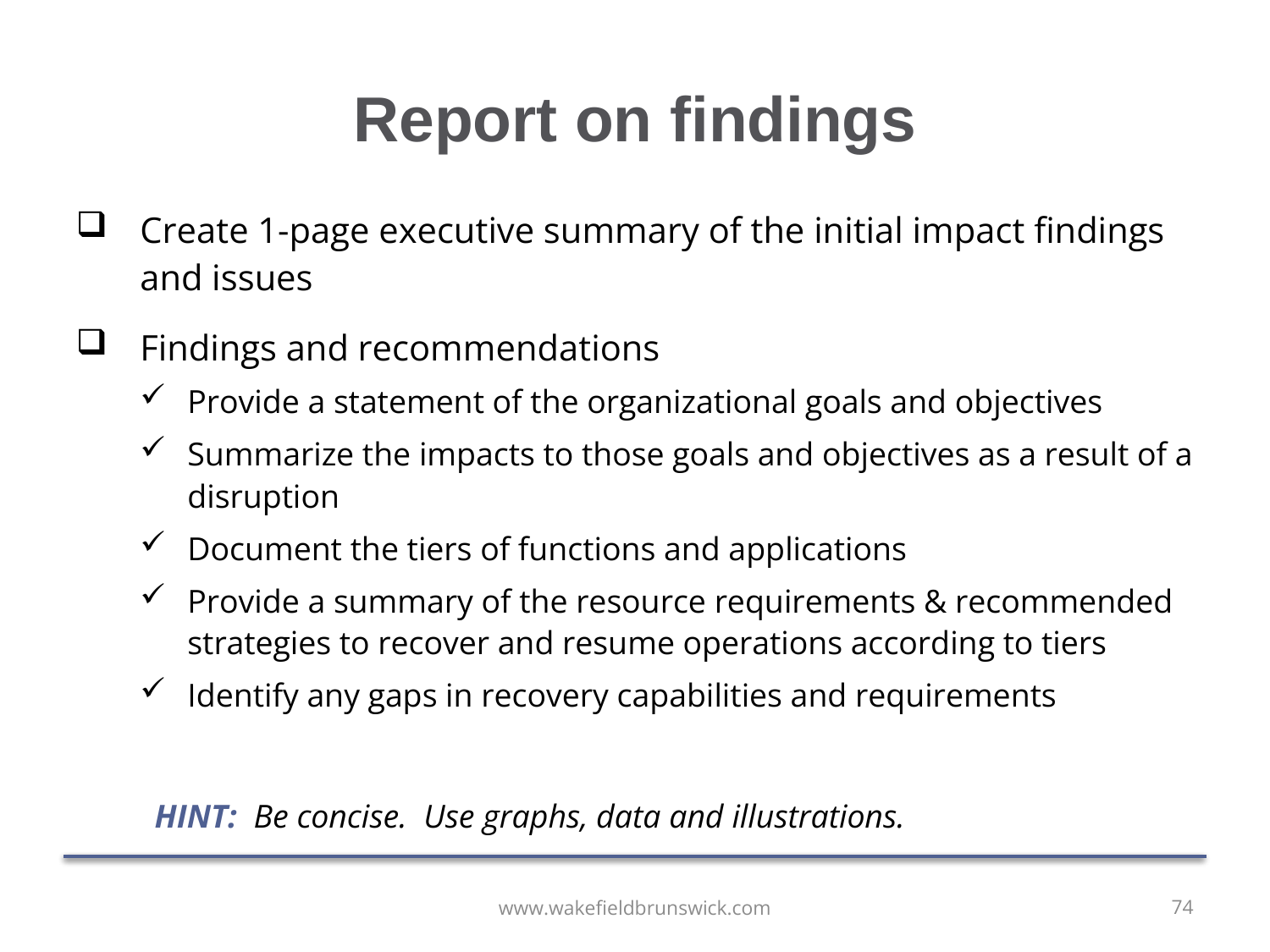

# Report on findings
Create 1-page executive summary of the initial impact findings and issues
Findings and recommendations
Provide a statement of the organizational goals and objectives
Summarize the impacts to those goals and objectives as a result of a disruption
Document the tiers of functions and applications
Provide a summary of the resource requirements & recommended strategies to recover and resume operations according to tiers
Identify any gaps in recovery capabilities and requirements
HINT:  Be concise.  Use graphs, data and illustrations.
www.wakefieldbrunswick.com
74